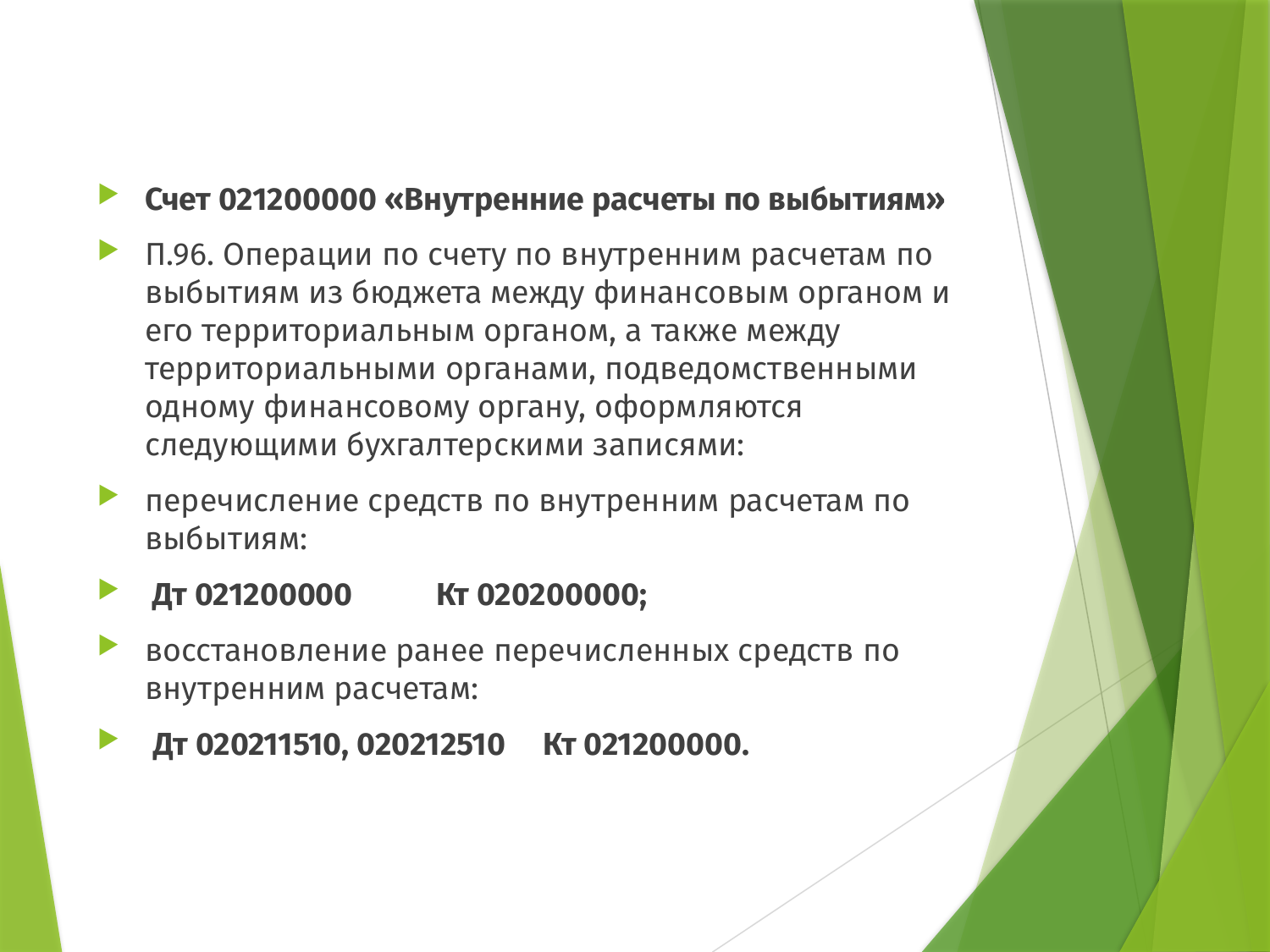

#

Счет 021200000 «Внутренние расчеты по выбытиям»
П.96. Операции по счету по внутренним расчетам по выбытиям из бюджета между финансовым органом и его территориальным органом, а также между территориальными органами, подведомственными одному финансовому органу, оформляются следующими бухгалтерскими записями:
перечисление средств по внутренним расчетам по выбытиям:
 Дт 021200000           Кт 020200000;
восстановление ранее перечисленных средств по внутренним расчетам:
 Дт 020211510, 020212510     Кт 021200000.